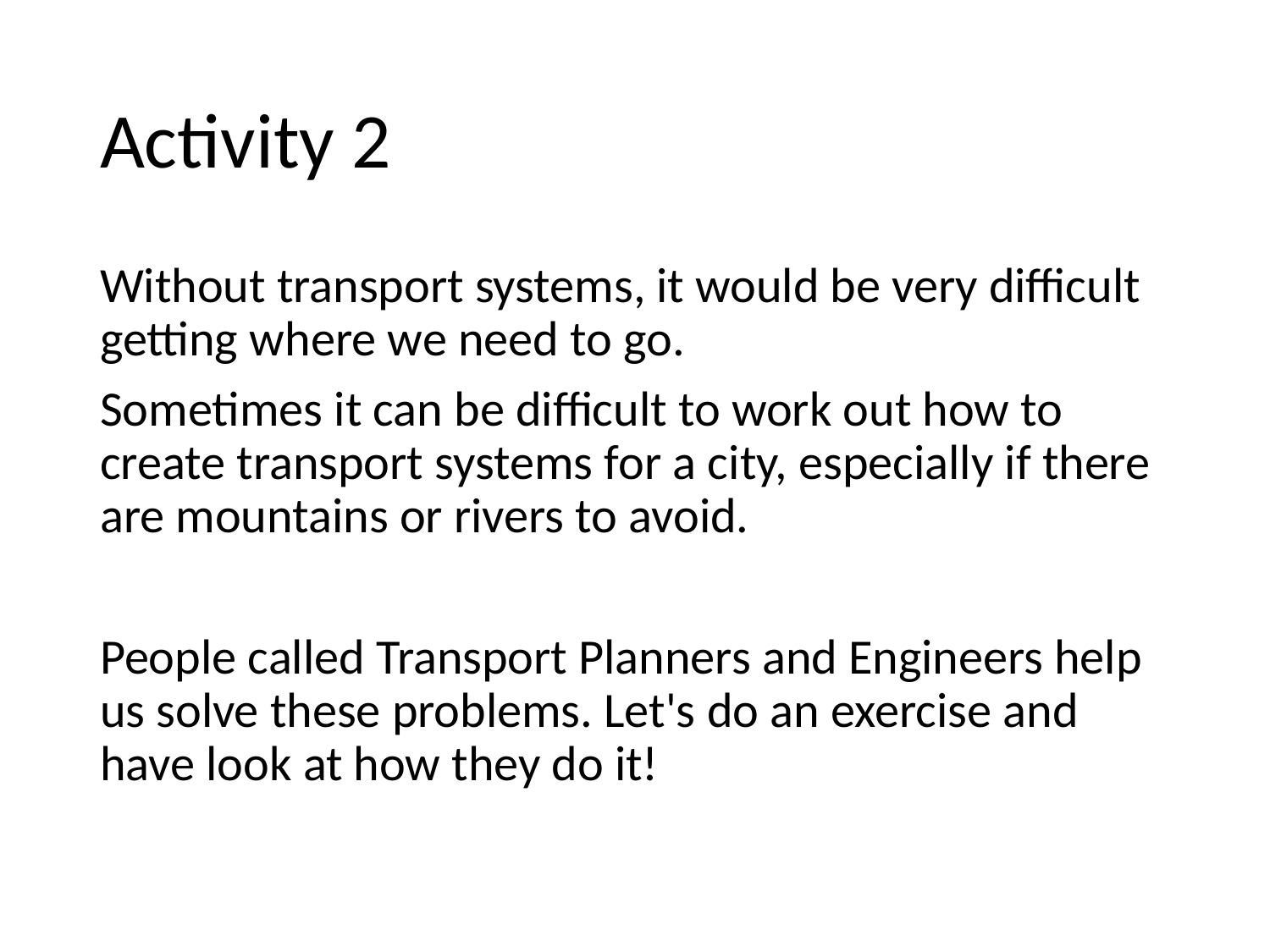

# Activity 2
Without transport systems, it would be very difficult getting where we need to go.
Sometimes it can be difficult to work out how to create transport systems for a city, especially if there are mountains or rivers to avoid.

People called Transport Planners and Engineers help us solve these problems. Let's do an exercise and have look at how they do it!